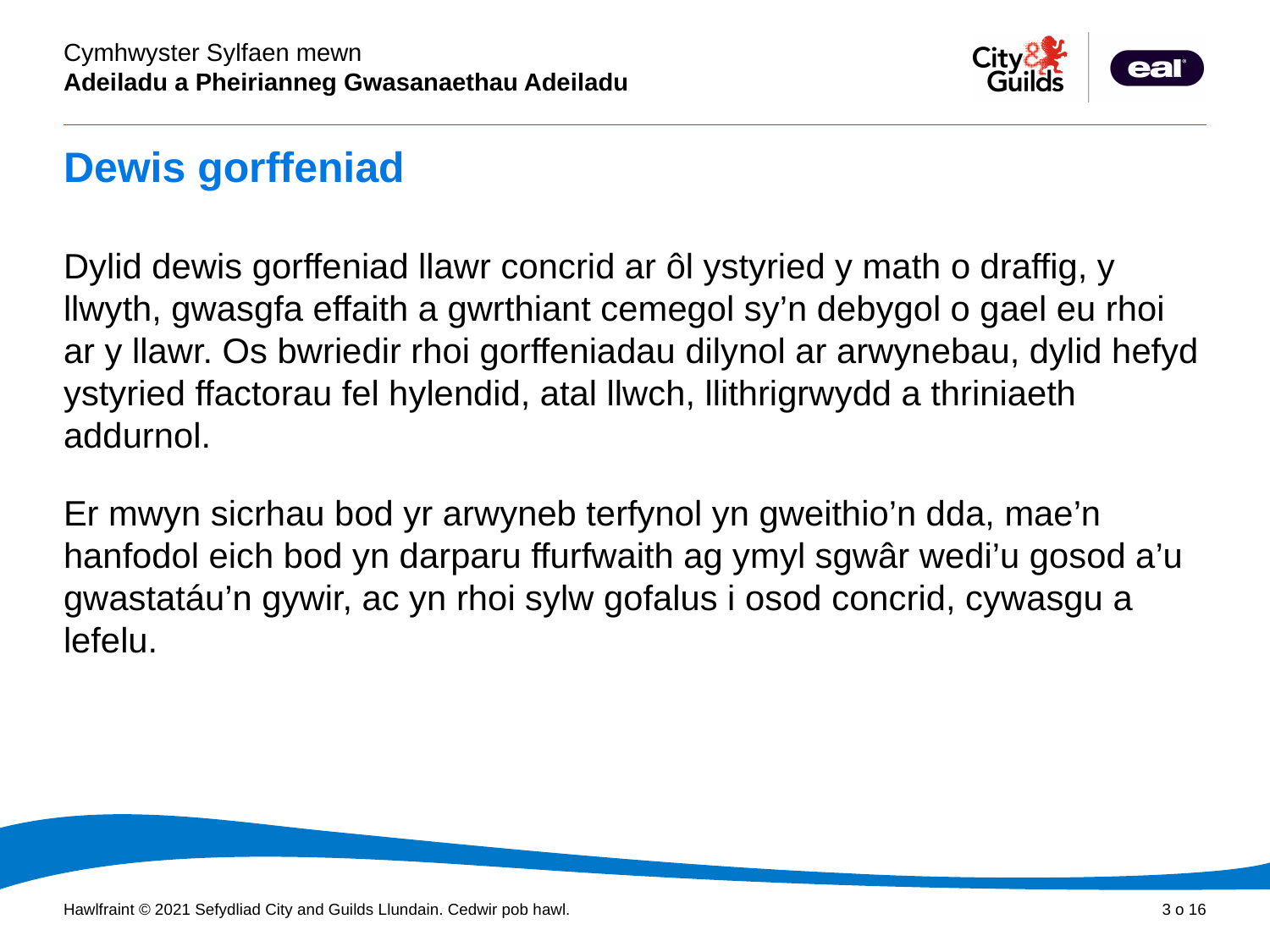

# Dewis gorffeniad

Dylid dewis gorffeniad llawr concrid ar ôl ystyried y math o draffig, y llwyth, gwasgfa effaith a gwrthiant cemegol sy’n debygol o gael eu rhoi ar y llawr. Os bwriedir rhoi gorffeniadau dilynol ar arwynebau, dylid hefyd ystyried ffactorau fel hylendid, atal llwch, llithrigrwydd a thriniaeth addurnol.
Er mwyn sicrhau bod yr arwyneb terfynol yn gweithio’n dda, mae’n hanfodol eich bod yn darparu ffurfwaith ag ymyl sgwâr wedi’u gosod a’u gwastatáu’n gywir, ac yn rhoi sylw gofalus i osod concrid, cywasgu a lefelu.